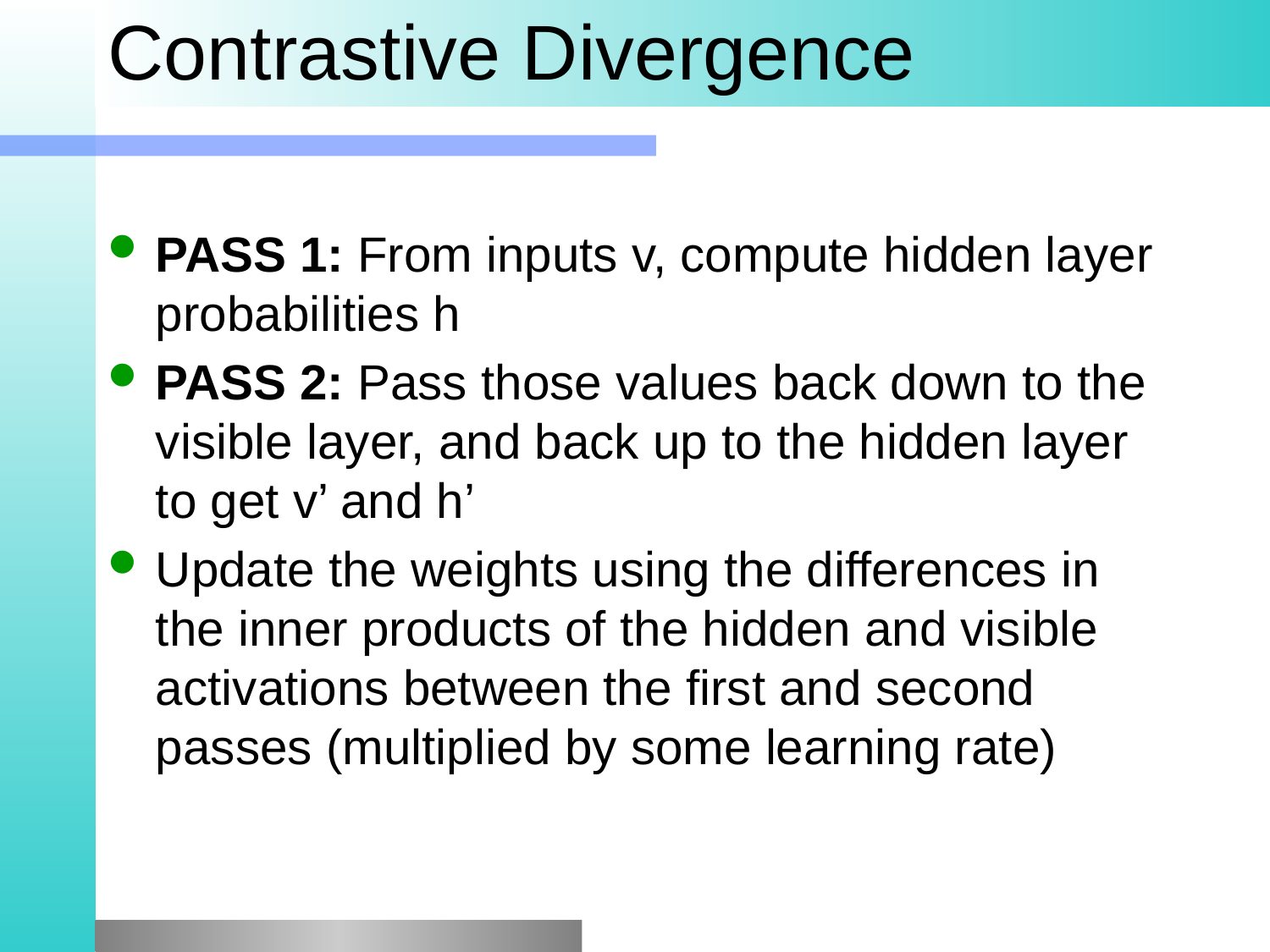

# Contrastive Divergence
PASS 1: From inputs v, compute hidden layer probabilities h
PASS 2: Pass those values back down to the visible layer, and back up to the hidden layer to get v’ and h’
Update the weights using the differences in the inner products of the hidden and visible activations between the first and second passes (multiplied by some learning rate)